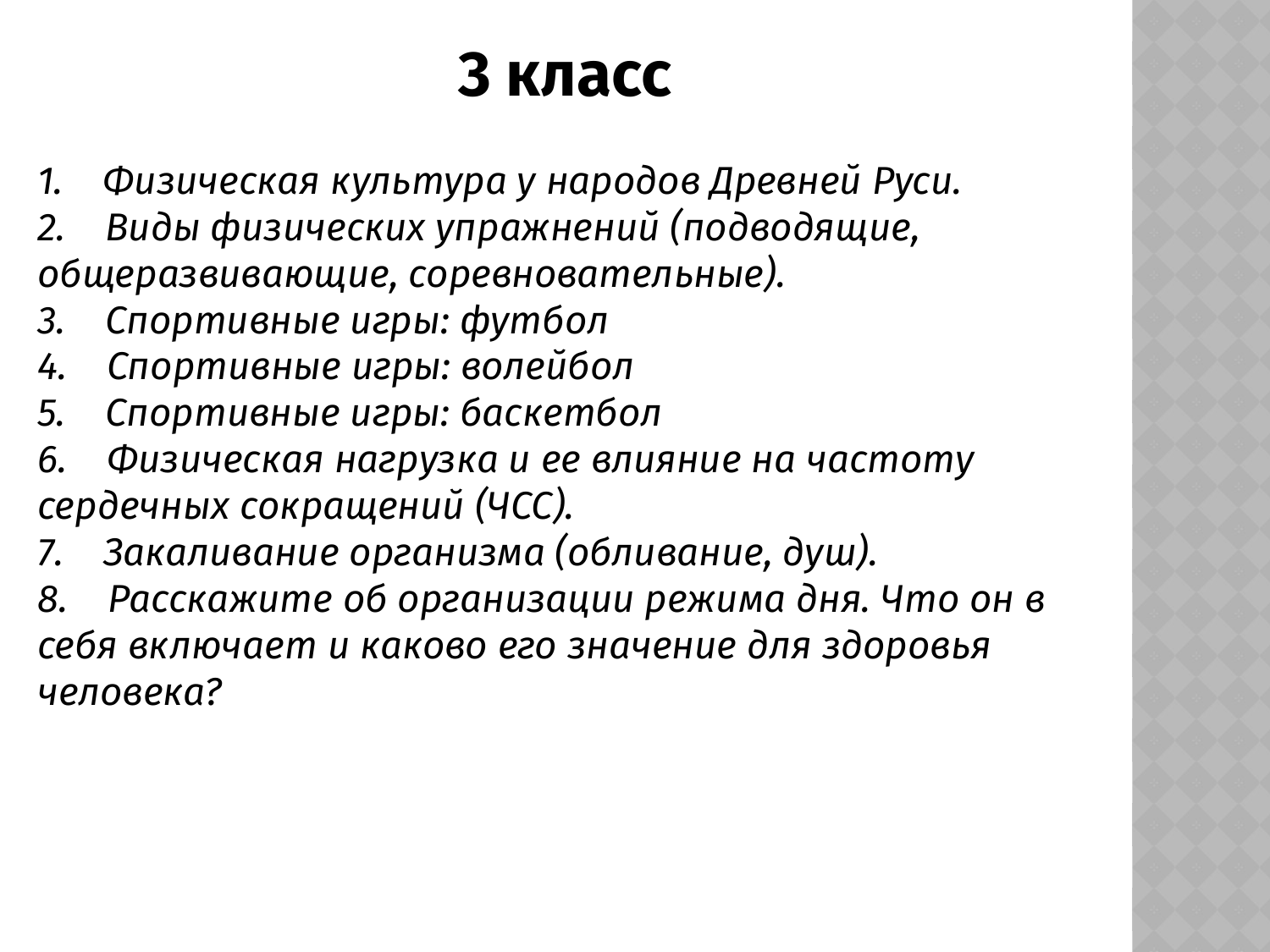

3 класс

1.    Физическая культура у народов Древней Руси.
2.    Виды физических упражнений (подводящие, общеразвивающие, соревновательные).
3.    Спортивные игры: футбол
4.    Спортивные игры: волейбол
5.    Спортивные игры: баскетбол
6.    Физическая нагрузка и ее влияние на частоту сердечных сокращений (ЧСС).
7.    Закаливание организма (обливание, душ).
8.    Расскажите об организации режима дня. Что он в себя включает и каково его значение для здоровья человека?